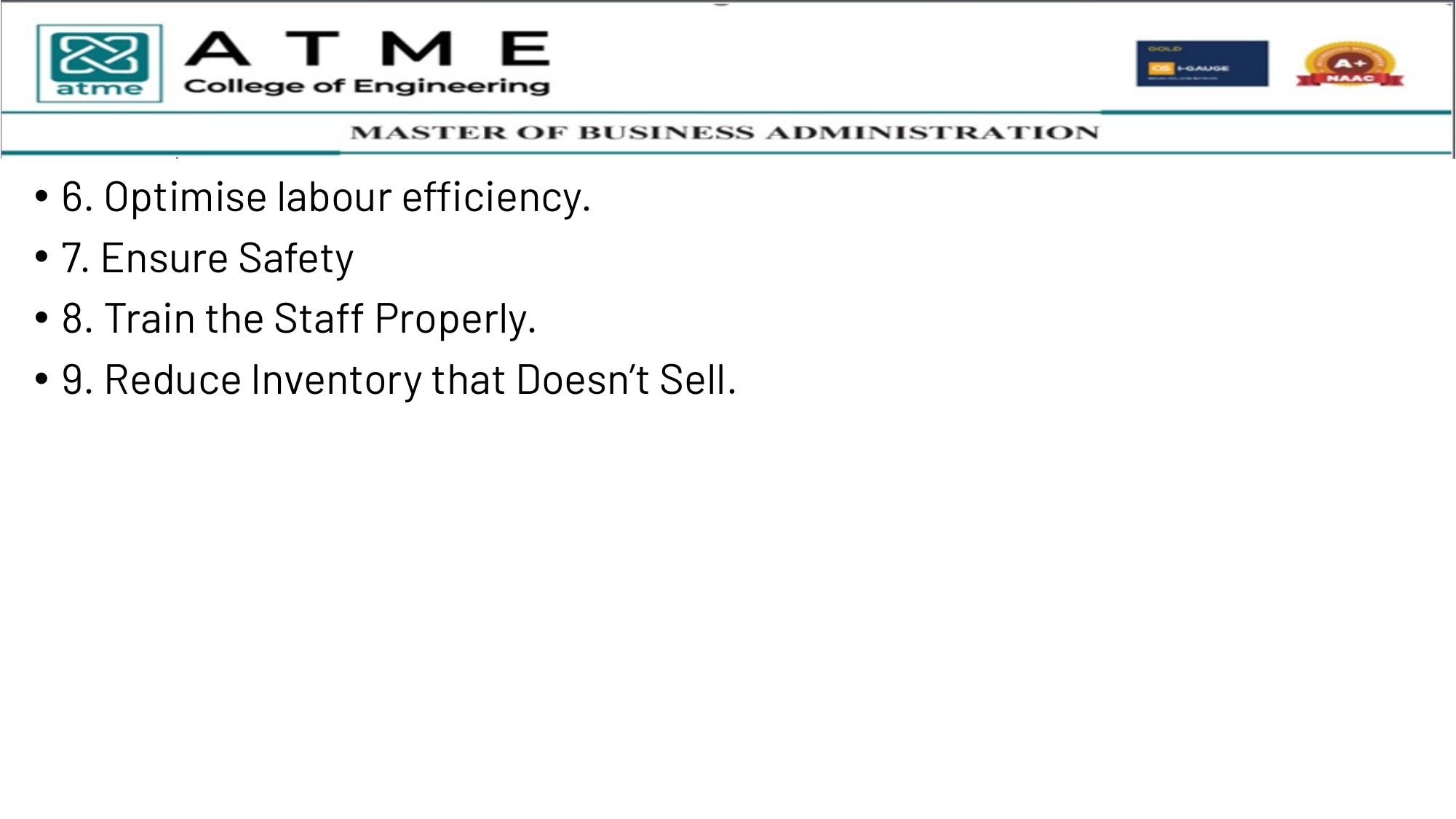

6. Optimise labour efficiency.
7. Ensure Safety
8. Train the Staff Properly.
9. Reduce Inventory that Doesn’t Sell.